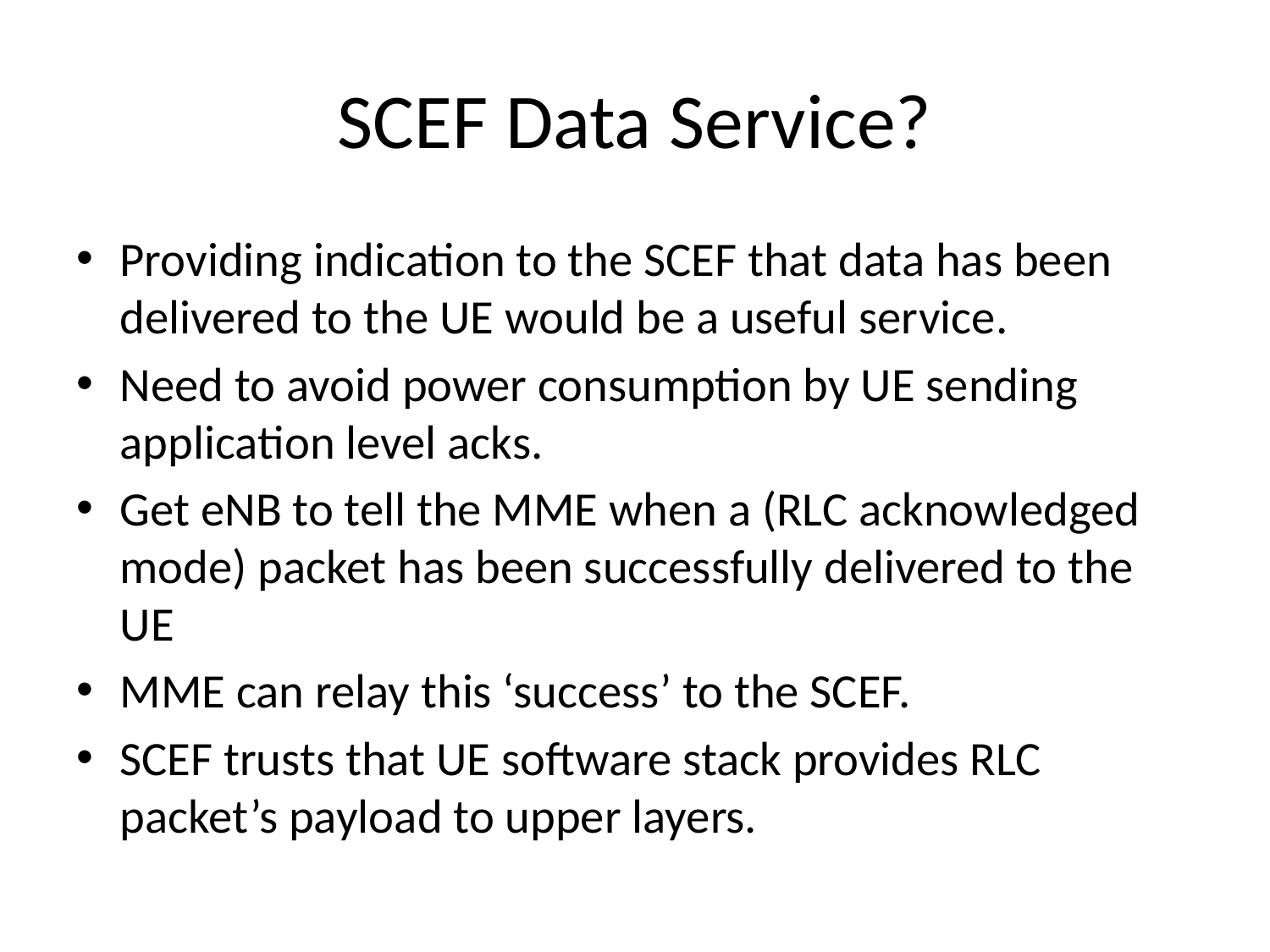

# SCEF Data Service?
Providing indication to the SCEF that data has been delivered to the UE would be a useful service.
Need to avoid power consumption by UE sending application level acks.
Get eNB to tell the MME when a (RLC acknowledged mode) packet has been successfully delivered to the UE
MME can relay this ‘success’ to the SCEF.
SCEF trusts that UE software stack provides RLC packet’s payload to upper layers.